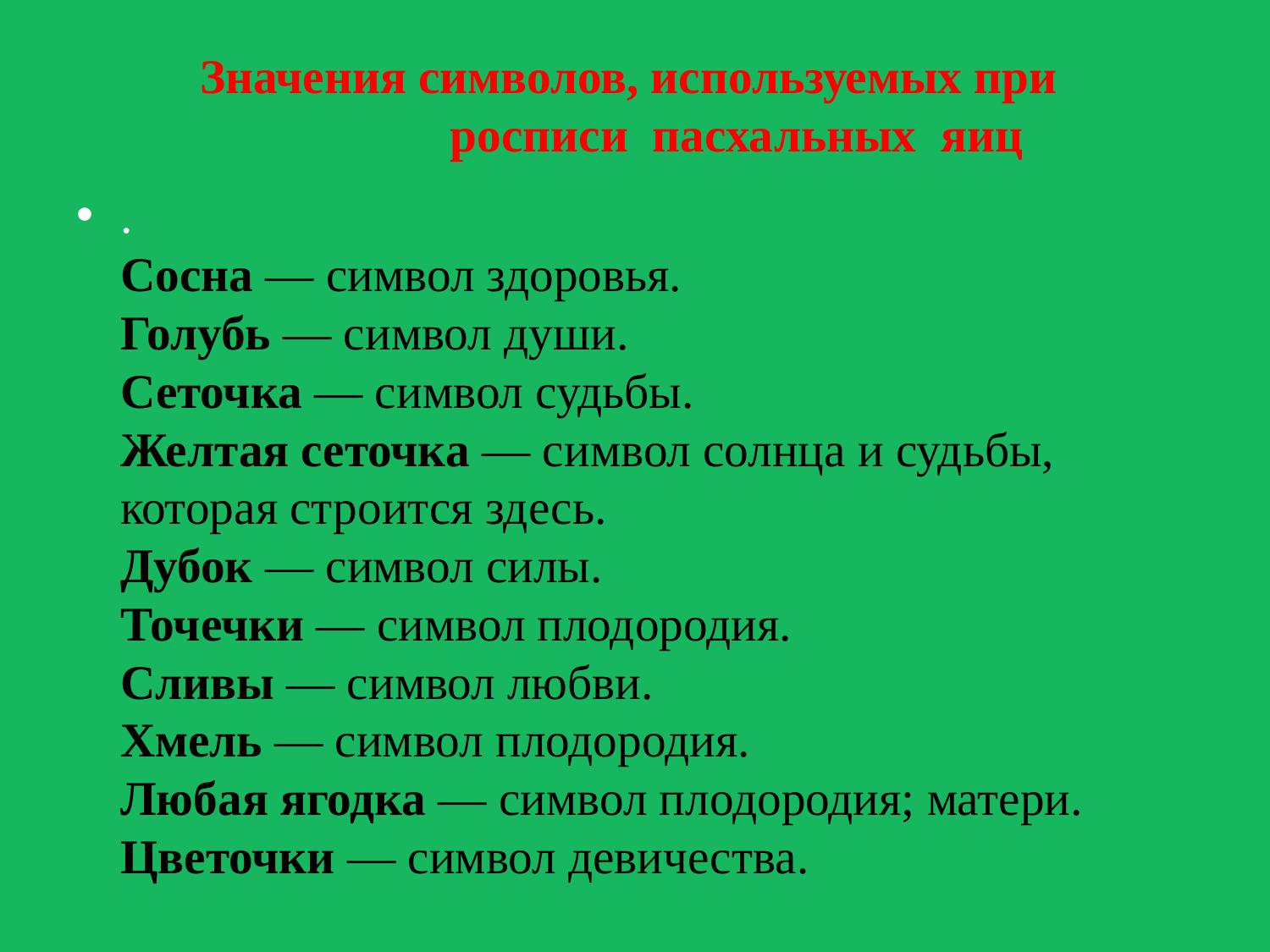

# Значения символов, используемых при росписи  пасхальных  яиц
.
Сосна — символ здоровья.
Голубь — символ души.
Сеточка — символ судьбы.
Желтая сеточка — символ солнца и судьбы, которая строится здесь.
Дубок — символ силы.
Точечки — символ плодородия.
Сливы — символ любви.
Хмель — символ плодородия.
Любая ягодка — символ плодородия; матери.
Цветочки — символ девичества.